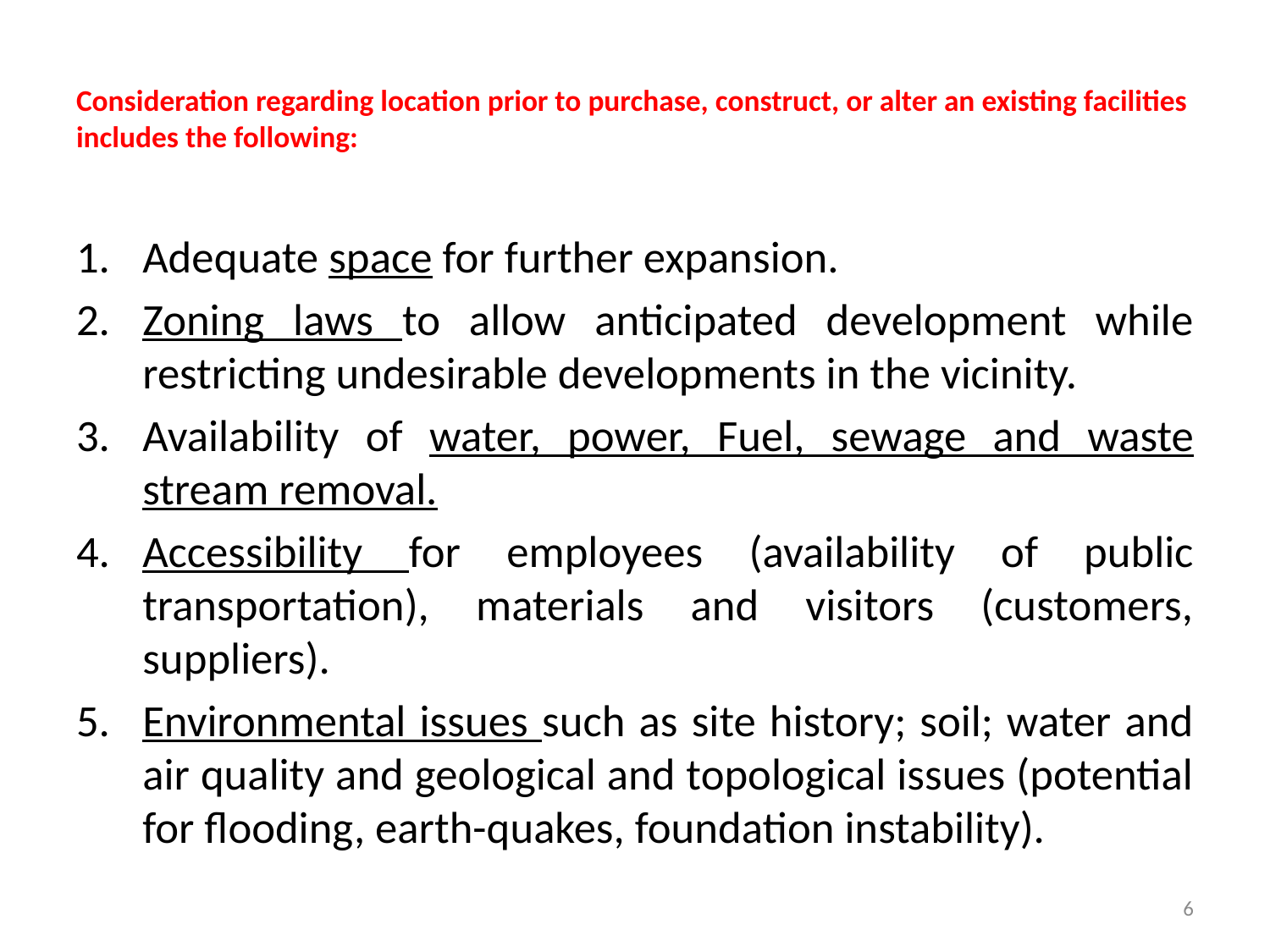

# Consideration regarding location prior to purchase, construct, or alter an existing facilities includes the following:
Adequate space for further expansion.
Zoning laws to allow anticipated development while restricting undesirable developments in the vicinity.
Availability of water, power, Fuel, sewage and waste stream removal.
Accessibility for employees (availability of public transportation), materials and visitors (customers, suppliers).
Environmental issues such as site history; soil; water and air quality and geological and topological issues (potential for flooding, earth-quakes, foundation instability).

6